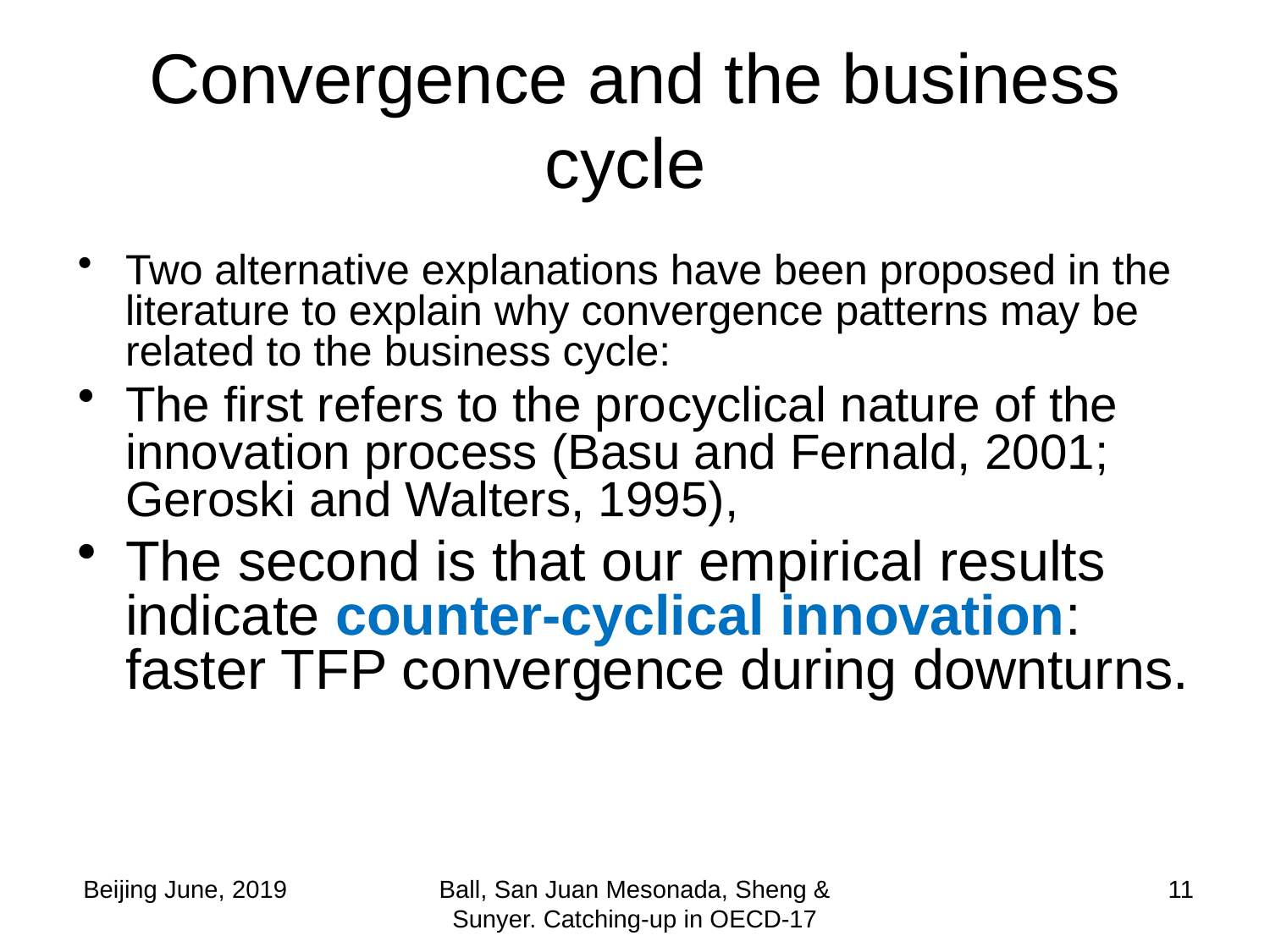

# Convergence and the business cycle
Two alternative explanations have been proposed in the literature to explain why convergence patterns may be related to the business cycle:
The first refers to the pro­cyclical nature of the innovation process (Basu and Fernald, 2001; Geroski and Walters, 1995),
The second is that our empirical results indicate counter-cyclical innovation: faster TFP convergence during downturns.
 Beijing June, 2019
Ball, San Juan Mesonada, Sheng & Sunyer. Catching-up in OECD-17
11